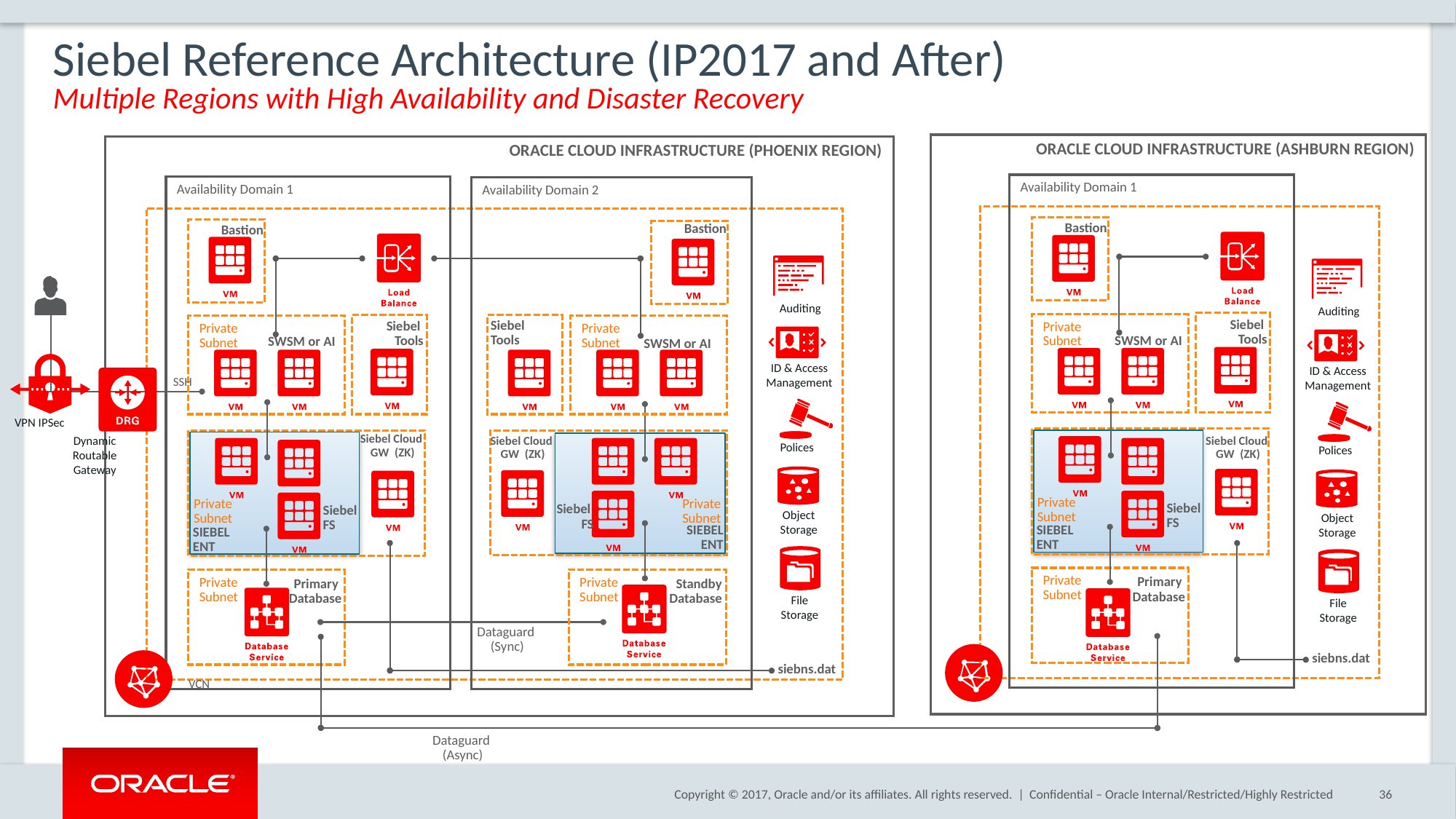

# Siebel Reference Architecture (IP2017 and After) Multiple Regions with High Availability and Disaster Recovery
ORACLE CLOUD INFRASTRUCTURE (ASHBURN REGION)
ORACLE CLOUD INFRASTRUCTURE (PHOENIX REGION)
Availability Domain 1
Availability Domain 1
Availability Domain 2

Bastion

Bastion
Bastion

Auditing

Auditing

Private
Subnet

ID & Access Management

Private
Subnet
Private
Subnet
Siebel
Tools

ID & Access Management
Siebel
Tools
Siebel
Tools
SWSM or AI
SWSM or AI
SWSM or AI

SSH

Polices

Polices
VPN IPSec

Dynamic Routable Gateway
Siebel Cloud
 GW  (ZK)

Siebel Cloud
 GW  (ZK)
Siebel Cloud
 GW  (ZK)

Object Storage

Object Storage

Private
Subnet
Private
Subnet
Private
Subnet
Siebel
FS

Siebel
FS

Siebel
FS

SIEBEL
ENT

SIEBEL
ENT

SIEBEL
ENT

Private
Subnet
Private
Subnet
Private
Subnet
Primary
Database
Primary
Database
Standby
Database

File Storage
File Storage
Dataguard
 (Sync)

siebns.dat
siebns.dat
VCN
Dataguard
 (Async)
Confidential – Oracle Internal/Restricted/Highly Restricted
36